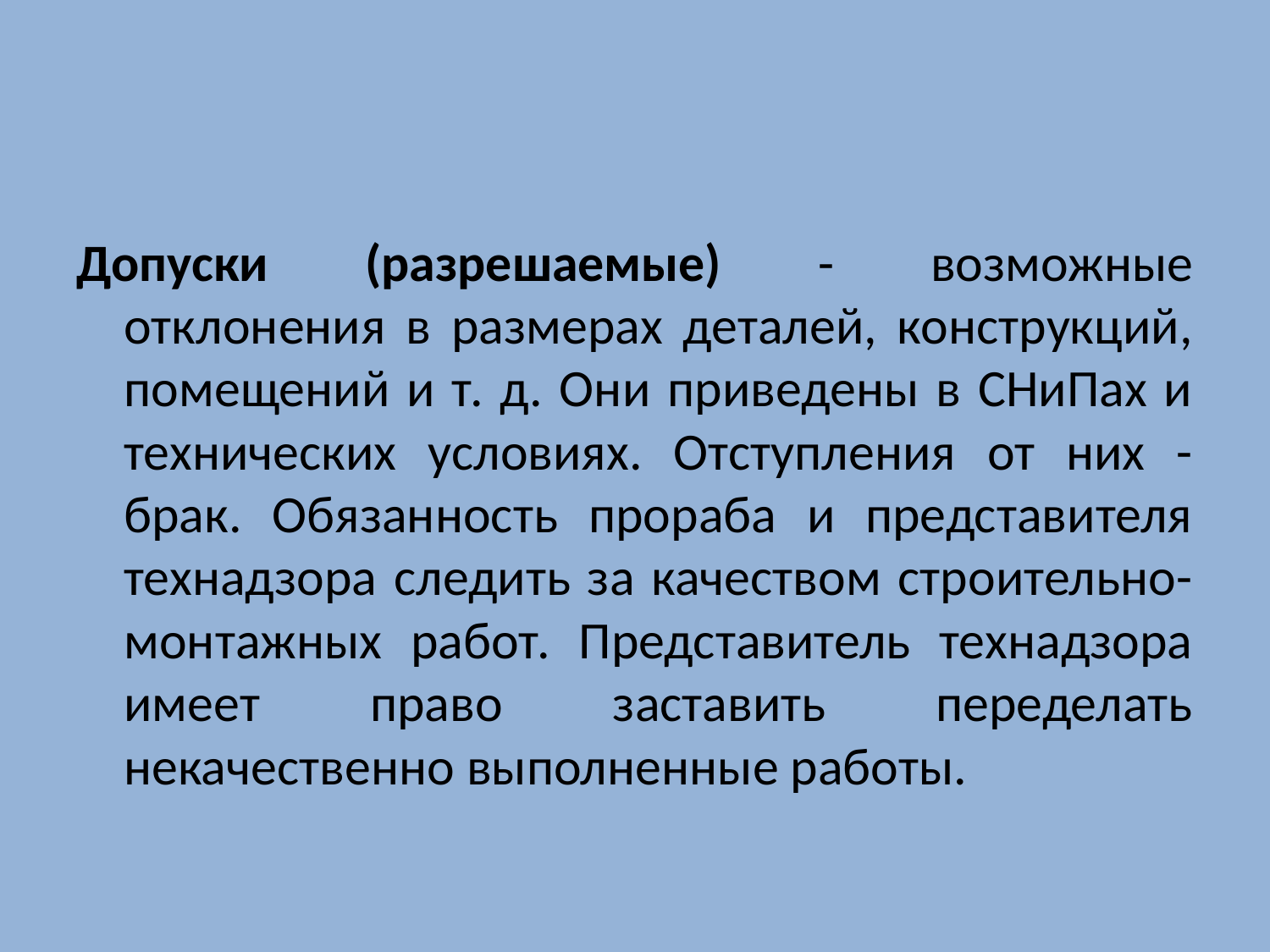

#
Допуски (разрешаемые) - возможные отклонения в размерах деталей, конструкций, помещений и т. д. Они приведены в СНиПах и технических условиях. Отступления от них - брак. Обязанность прораба и представителя технадзора следить за качеством строительно-монтажных работ. Представитель технадзора имеет право заставить переделать некачественно выполненные работы.